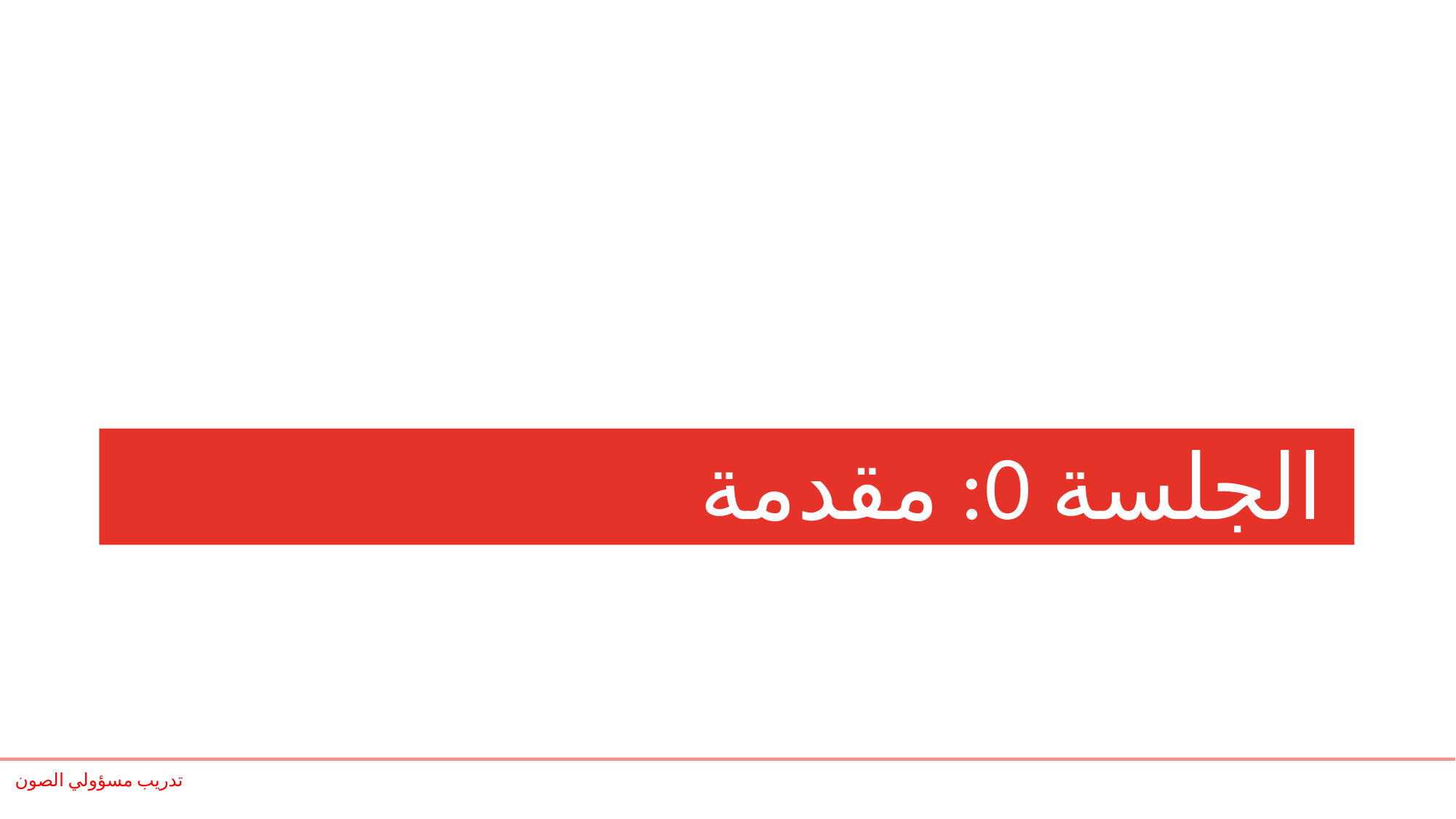

# الجلسة 0: مقدمة

تدريب مسؤولي الصون